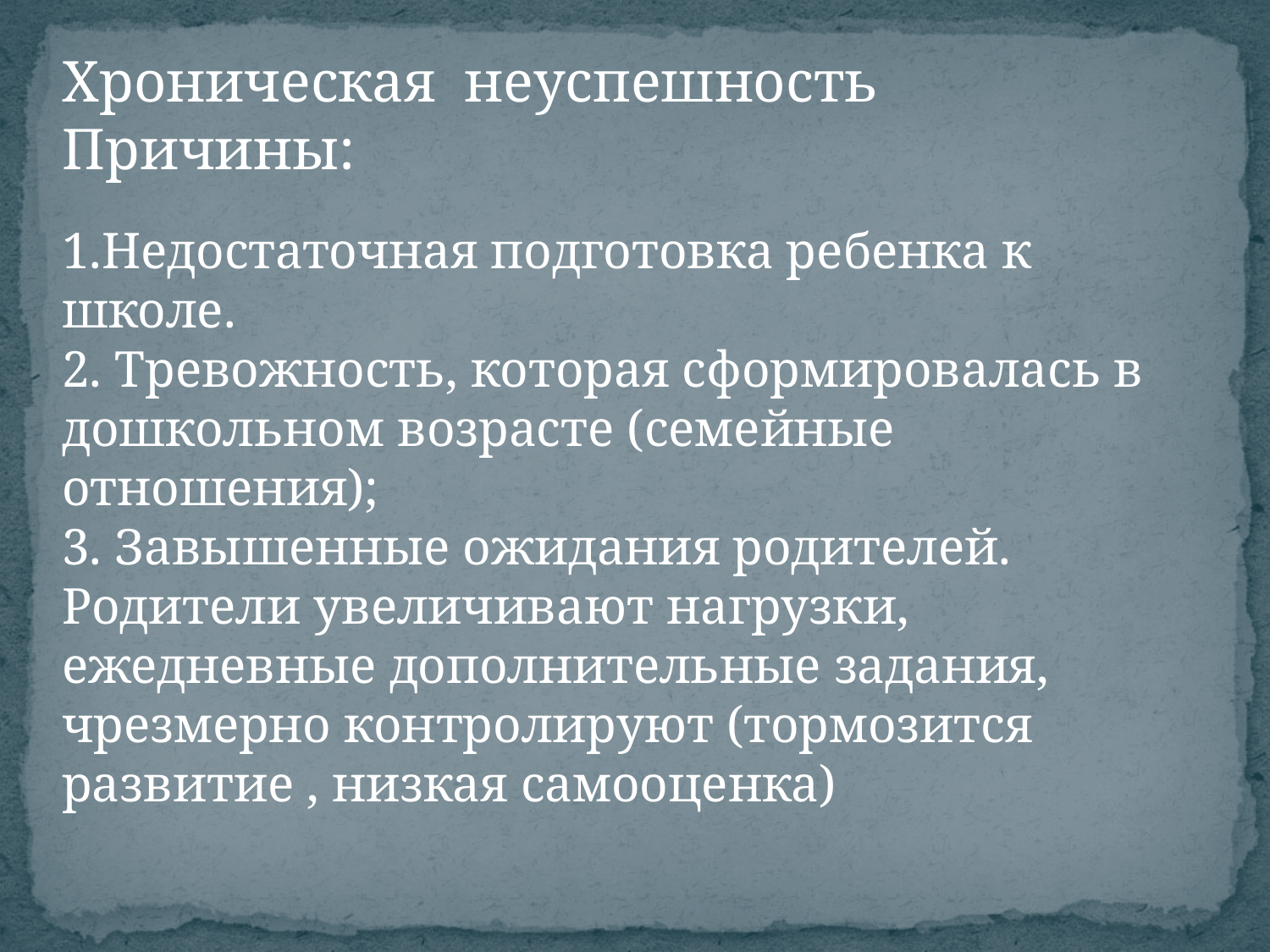

Хроническая  неуспешность
Причины:

1.Недостаточная подготовка ребенка к школе.
2. Тревожность, которая сформировалась в дошкольном возрасте (семейные отношения);
3. Завышенные ожидания родителей. Родители увеличивают нагрузки, ежедневные дополнительные задания, чрезмерно контролируют (тормозится развитие , низкая самооценка)